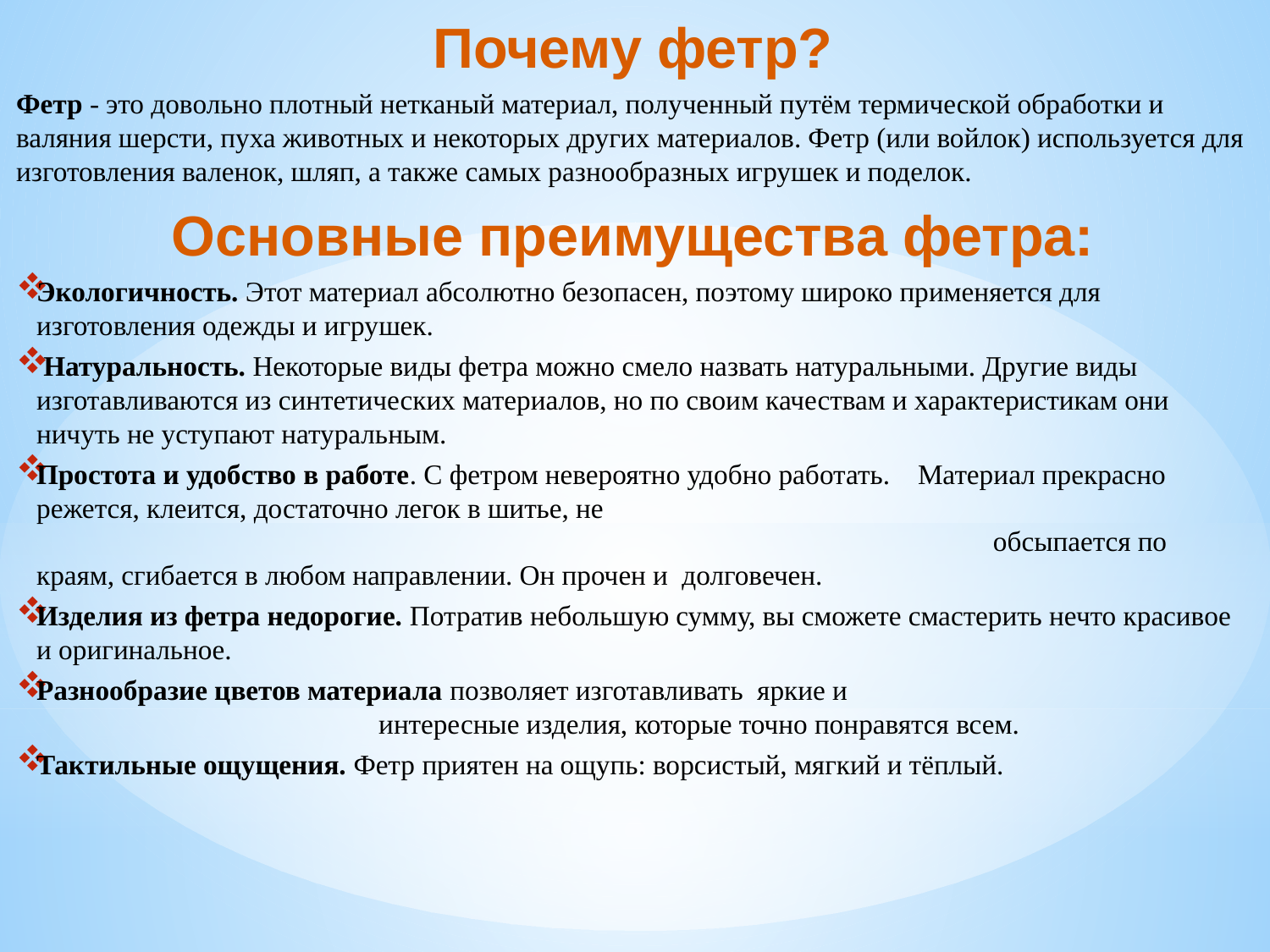

Почему фетр?
Фетр - это довольно плотный нетканый материал, полученный путём термической обработки и валяния шерсти, пуха животных и некоторых других материалов. Фетр (или войлок) используется для изготовления валенок, шляп, а также самых разнообразных игрушек и поделок.
Основные преимущества фетра:
Экологичность. Этот материал абсолютно безопасен, поэтому широко применяется для изготовления одежды и игрушек.
 Натуральность. Некоторые виды фетра можно смело назвать натуральными. Другие виды изготавливаются из синтетических материалов, но по своим качествам и характеристикам они ничуть не уступают натуральным.
Простота и удобство в работе. С фетром невероятно удобно работать.    Материал прекрасно режется, клеится, достаточно легок в шитье, не                                                                                                                                                                                                                                      обсыпается по краям, сгибается в любом направлении. Он прочен и  долговечен.
Изделия из фетра недорогие. Потратив небольшую сумму, вы сможете смастерить нечто красивое и оригинальное.
Разнообразие цветов материала позволяет изготавливать  яркие и                                                                                                           интересные изделия, которые точно понравятся всем.
Тактильные ощущения. Фетр приятен на ощупь: ворсистый, мягкий и тёплый.